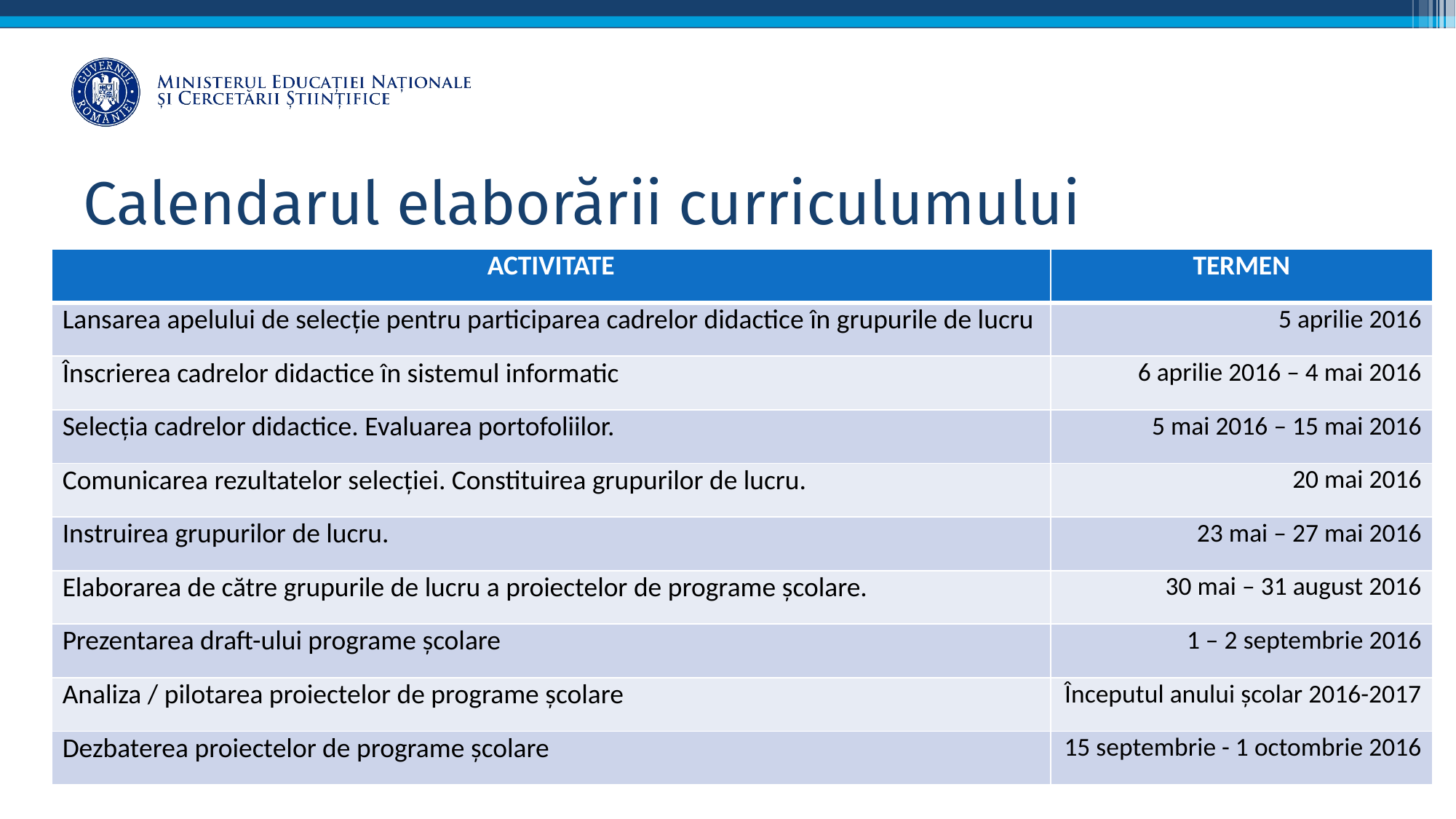

# Calendarul elaborării curriculumului
| ACTIVITATE | TERMEN |
| --- | --- |
| Lansarea apelului de selecție pentru participarea cadrelor didactice în grupurile de lucru | 5 aprilie 2016 |
| Înscrierea cadrelor didactice în sistemul informatic | 6 aprilie 2016 – 4 mai 2016 |
| Selecția cadrelor didactice. Evaluarea portofoliilor. | 5 mai 2016 – 15 mai 2016 |
| Comunicarea rezultatelor selecției. Constituirea grupurilor de lucru. | 20 mai 2016 |
| Instruirea grupurilor de lucru. | 23 mai – 27 mai 2016 |
| Elaborarea de către grupurile de lucru a proiectelor de programe școlare. | 30 mai – 31 august 2016 |
| Prezentarea draft-ului programe școlare | 1 – 2 septembrie 2016 |
| Analiza / pilotarea proiectelor de programe școlare | Începutul anului școlar 2016-2017 |
| Dezbaterea proiectelor de programe școlare | 15 septembrie - 1 octombrie 2016 |